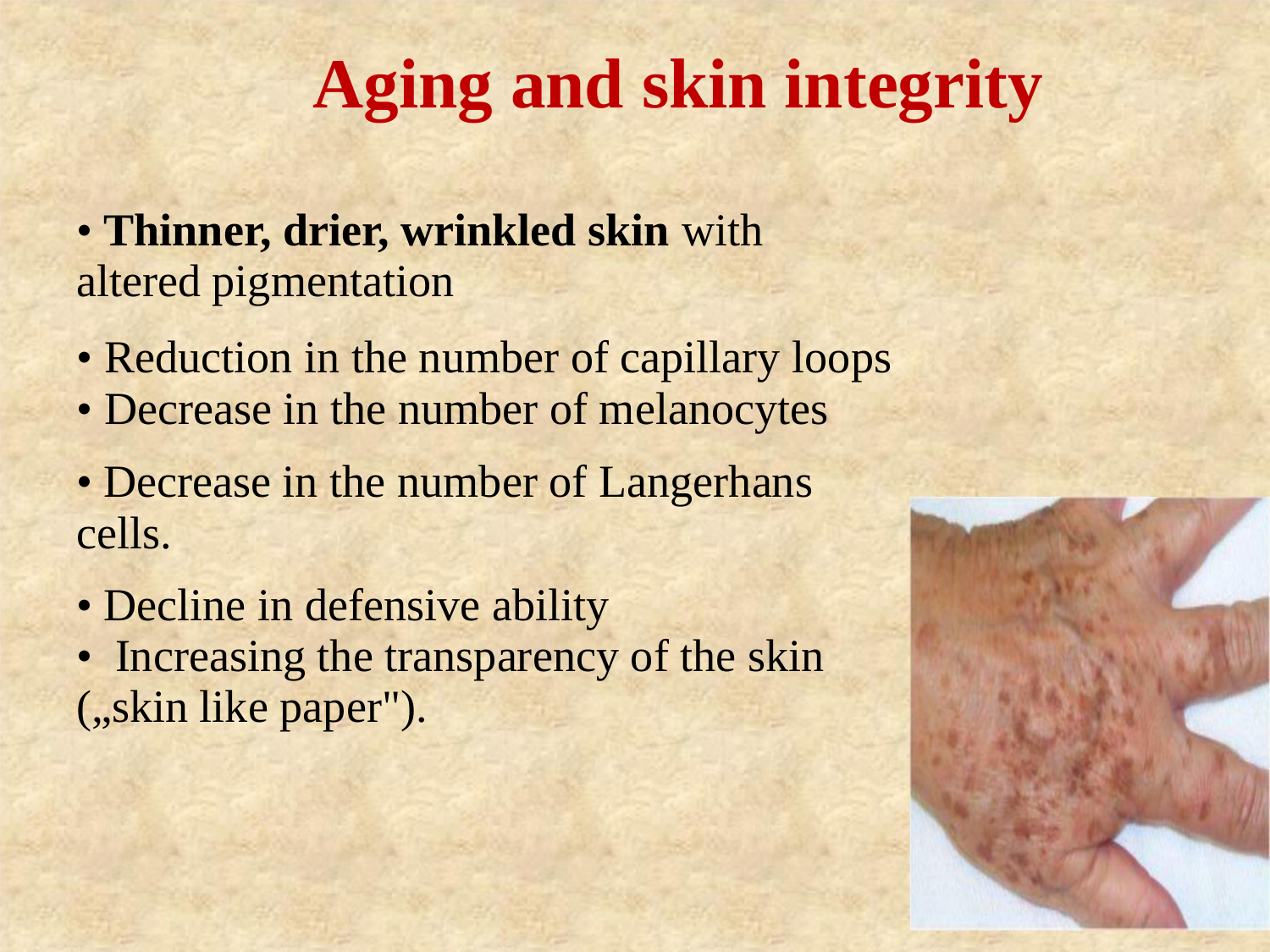

Aging and skin integrity
• Thinner, drier, wrinkled skin with altered pigmentation

• Reduction in the number of capillary loops
• Decrease in the number of melanocytes

• Decrease in the number of Langerhans cells.
• Decline in defensive ability
•  Increasing the transparency of the skin („skin like paper").